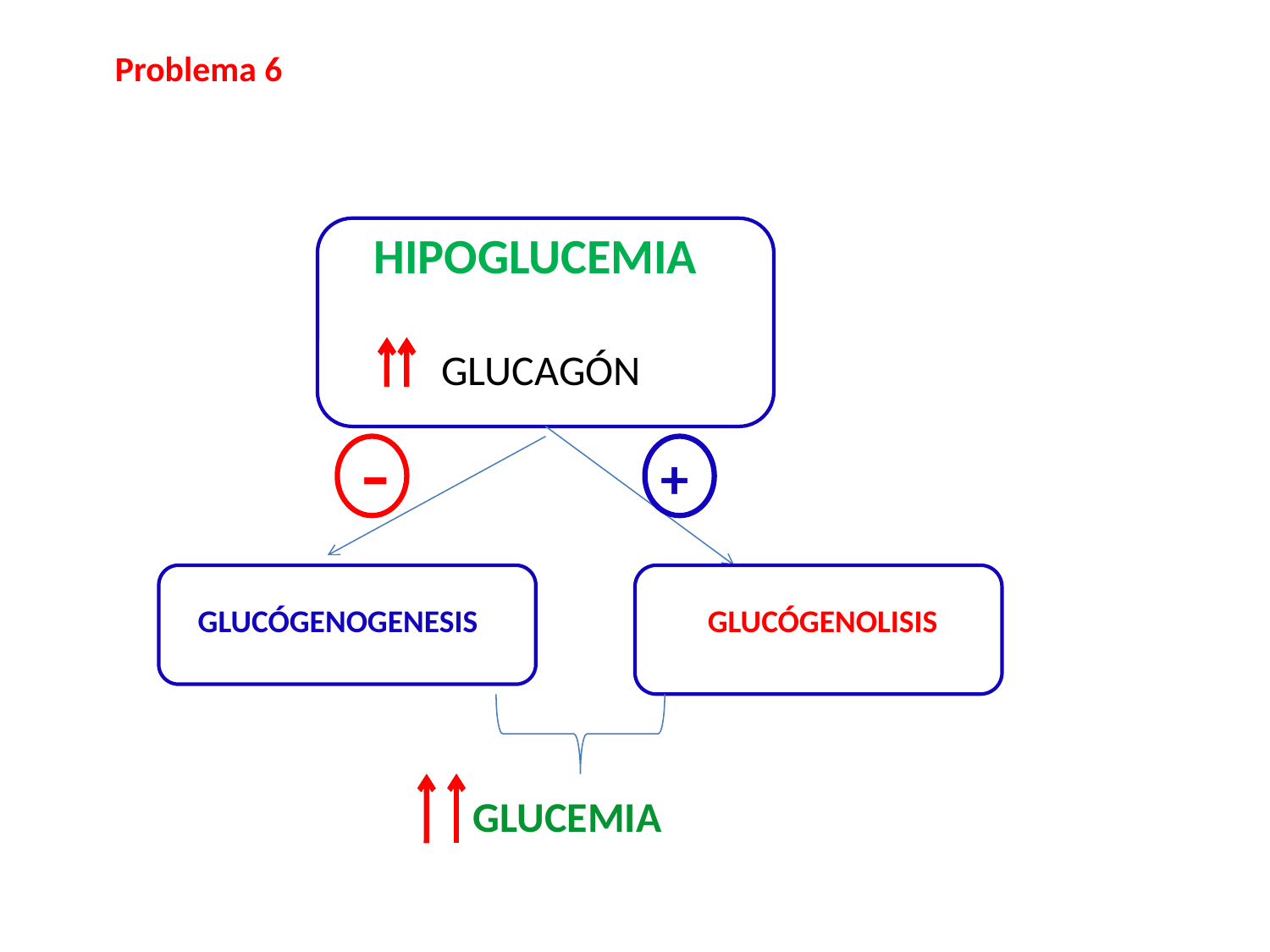

Problema 6

HIPOGLUCEMIA

GLUCAGÓN
-

+

GLUCÓGENOGENESIS
GLUCÓGENOLISIS

	GLUCEMIA